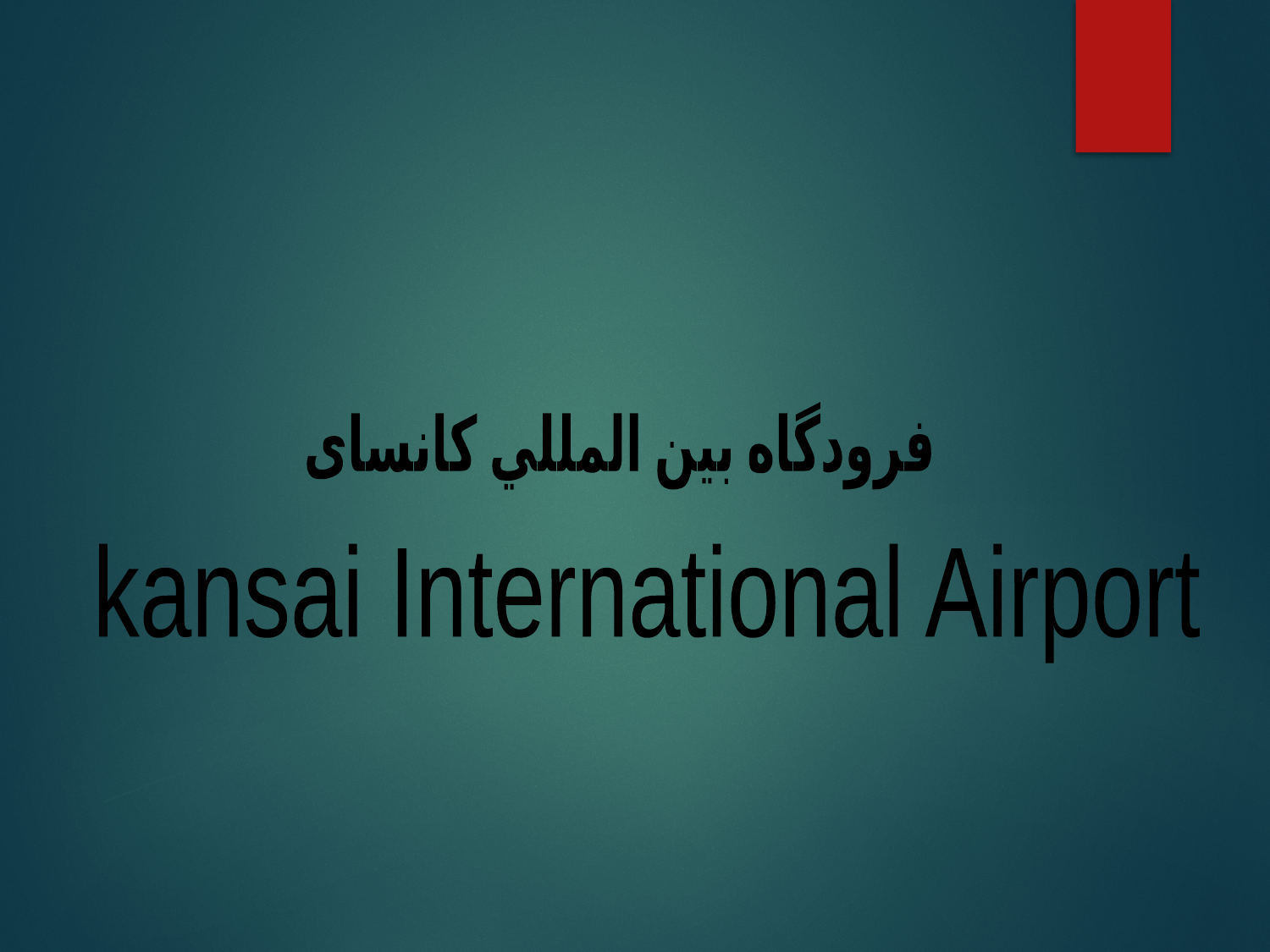

فرودگاه بين المللي كانساى
kansai International Airport